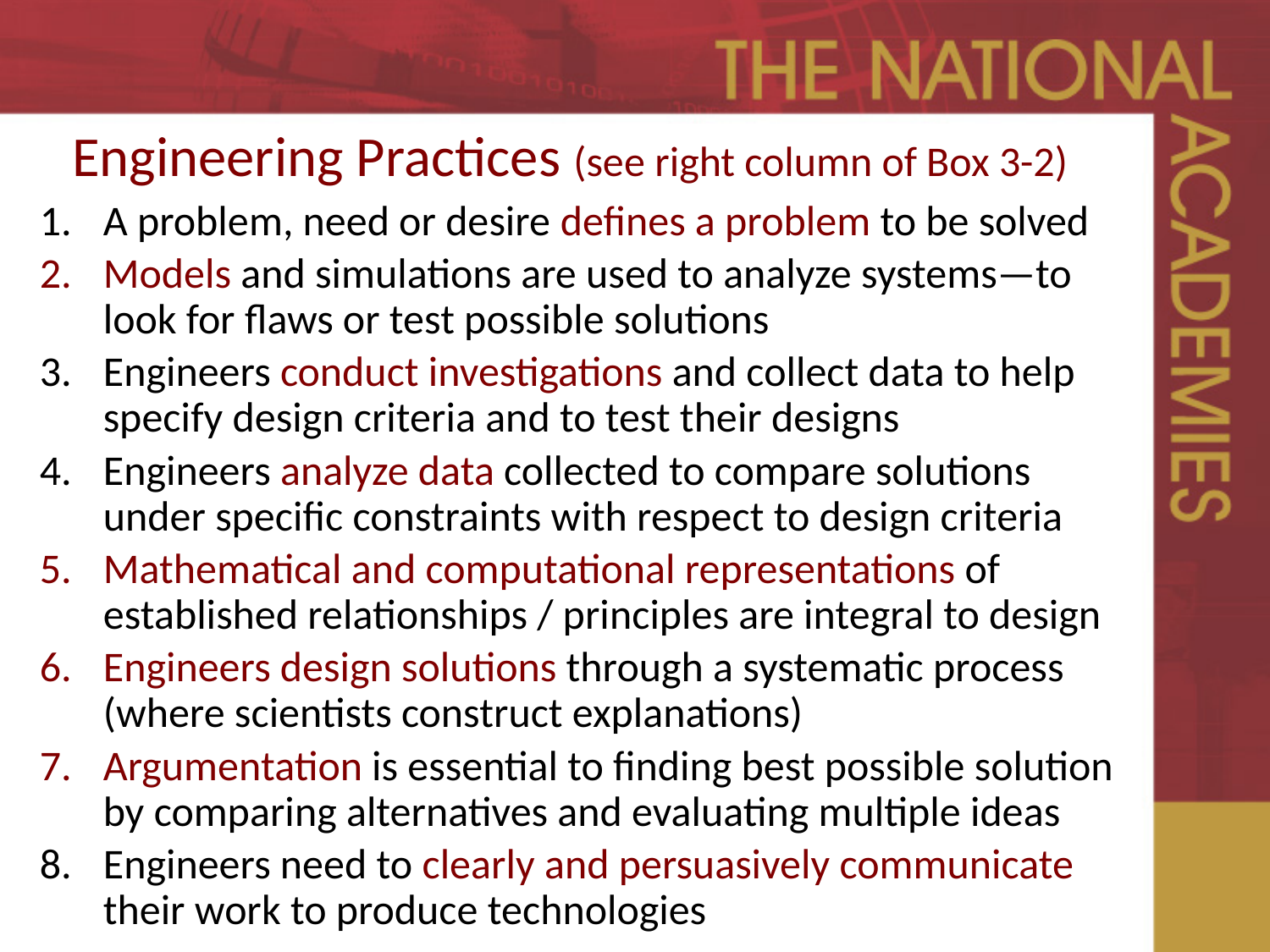

Engineering Practices (see right column of Box 3-2)
A problem, need or desire defines a problem to be solved
Models and simulations are used to analyze systems—to look for flaws or test possible solutions
Engineers conduct investigations and collect data to help specify design criteria and to test their designs
Engineers analyze data collected to compare solutions under specific constraints with respect to design criteria
Mathematical and computational representations of established relationships / principles are integral to design
Engineers design solutions through a systematic process (where scientists construct explanations)
Argumentation is essential to finding best possible solution by comparing alternatives and evaluating multiple ideas
Engineers need to clearly and persuasively communicate their work to produce technologies